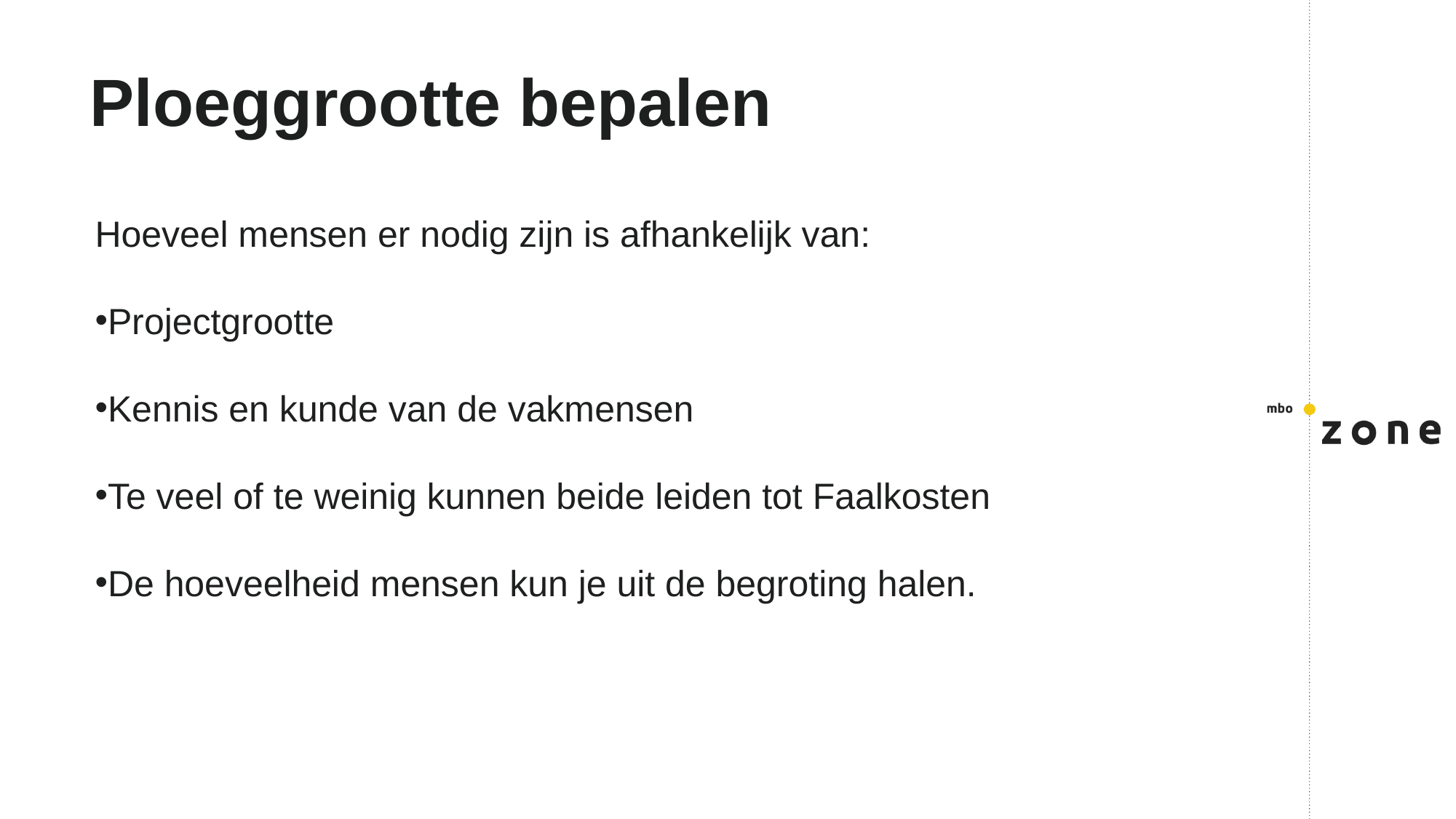

# Ploeggrootte bepalen
Hoeveel mensen er nodig zijn is afhankelijk van:

Projectgrootte

Kennis en kunde van de vakmensen

Te veel of te weinig kunnen beide leiden tot Faalkosten

De hoeveelheid mensen kun je uit de begroting halen.